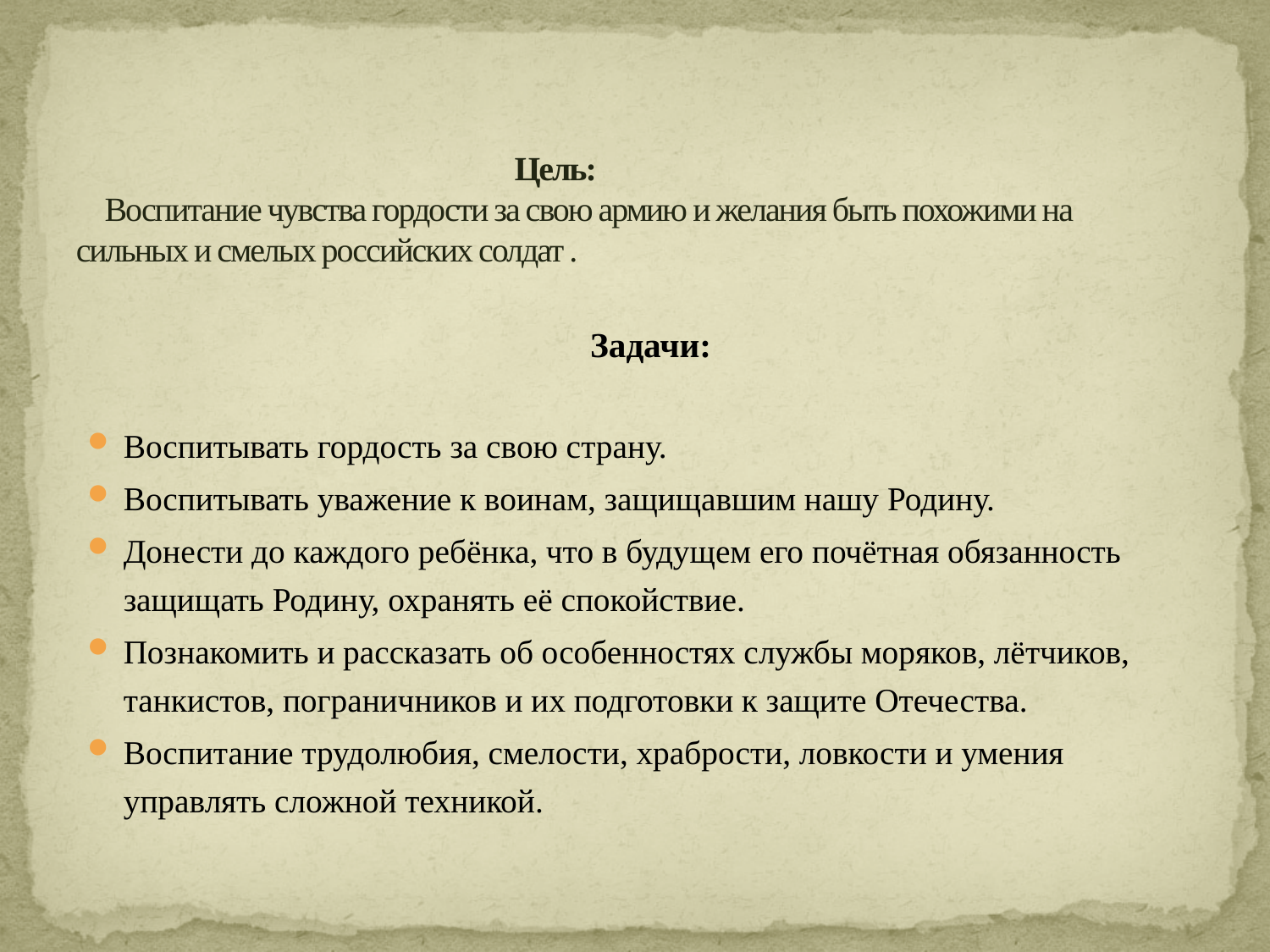

# Цель: Воспитание чувства гордости за свою армию и желания быть похожими на сильных и смелых российских солдат .
Задачи:

Воспитывать гордость за свою страну.
Воспитывать уважение к воинам, защищавшим нашу Родину.
Донести до каждого ребёнка, что в будущем его почётная обязанность защищать Родину, охранять её спокойствие.
Познакомить и рассказать об особенностях службы моряков, лётчиков, танкистов, пограничников и их подготовки к защите Отечества.
Воспитание трудолюбия, смелости, храбрости, ловкости и умения управлять сложной техникой.